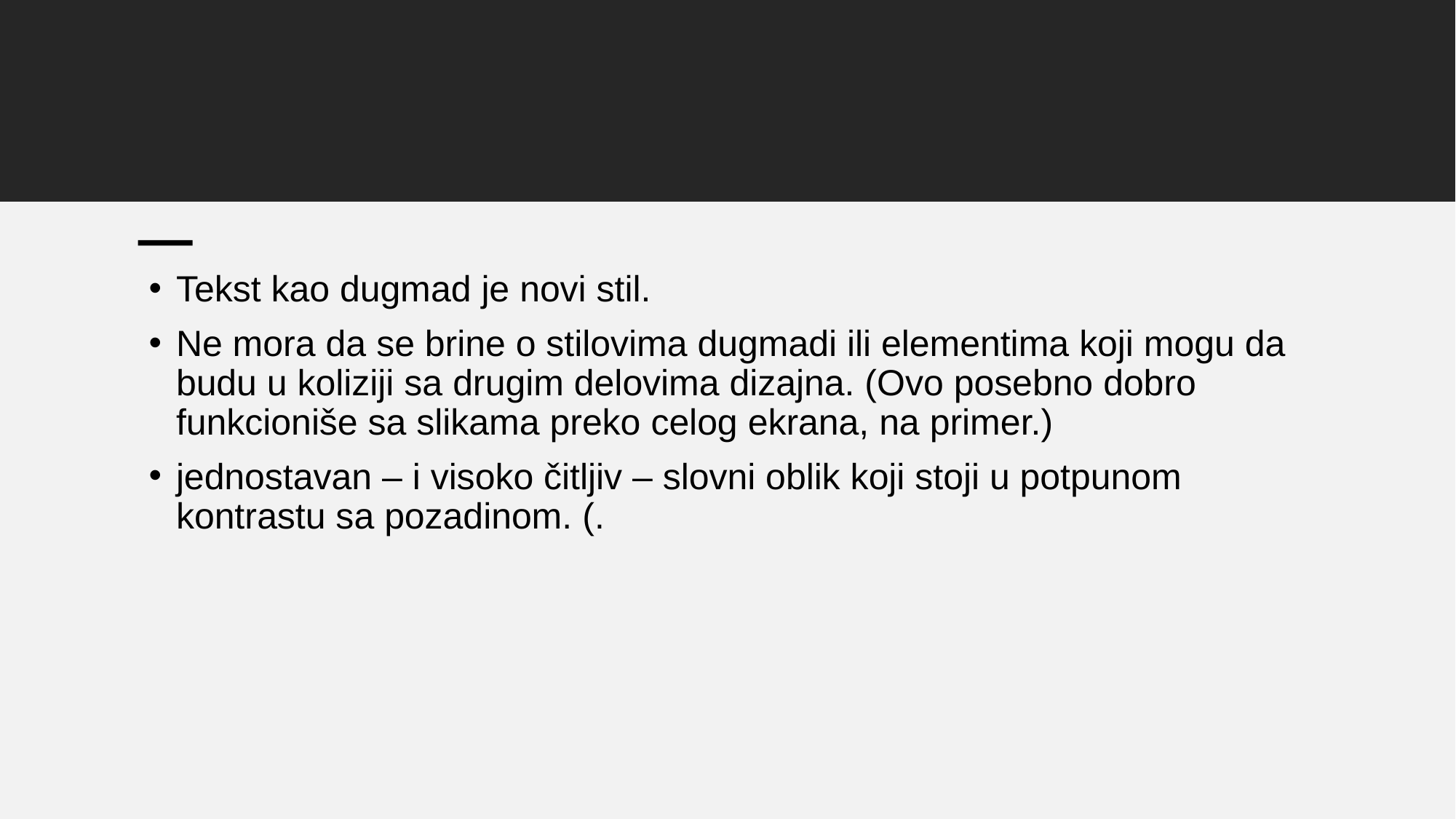

Tekst kao dugmad je novi stil.
Ne mora da se brine o stilovima dugmadi ili elementima koji mogu da budu u koliziji sa drugim delovima dizajna. (Ovo posebno dobro funkcioniše sa slikama preko celog ekrana, na primer.)
jednostavan – i visoko čitljiv – slovni oblik koji stoji u potpunom kontrastu sa pozadinom. (.